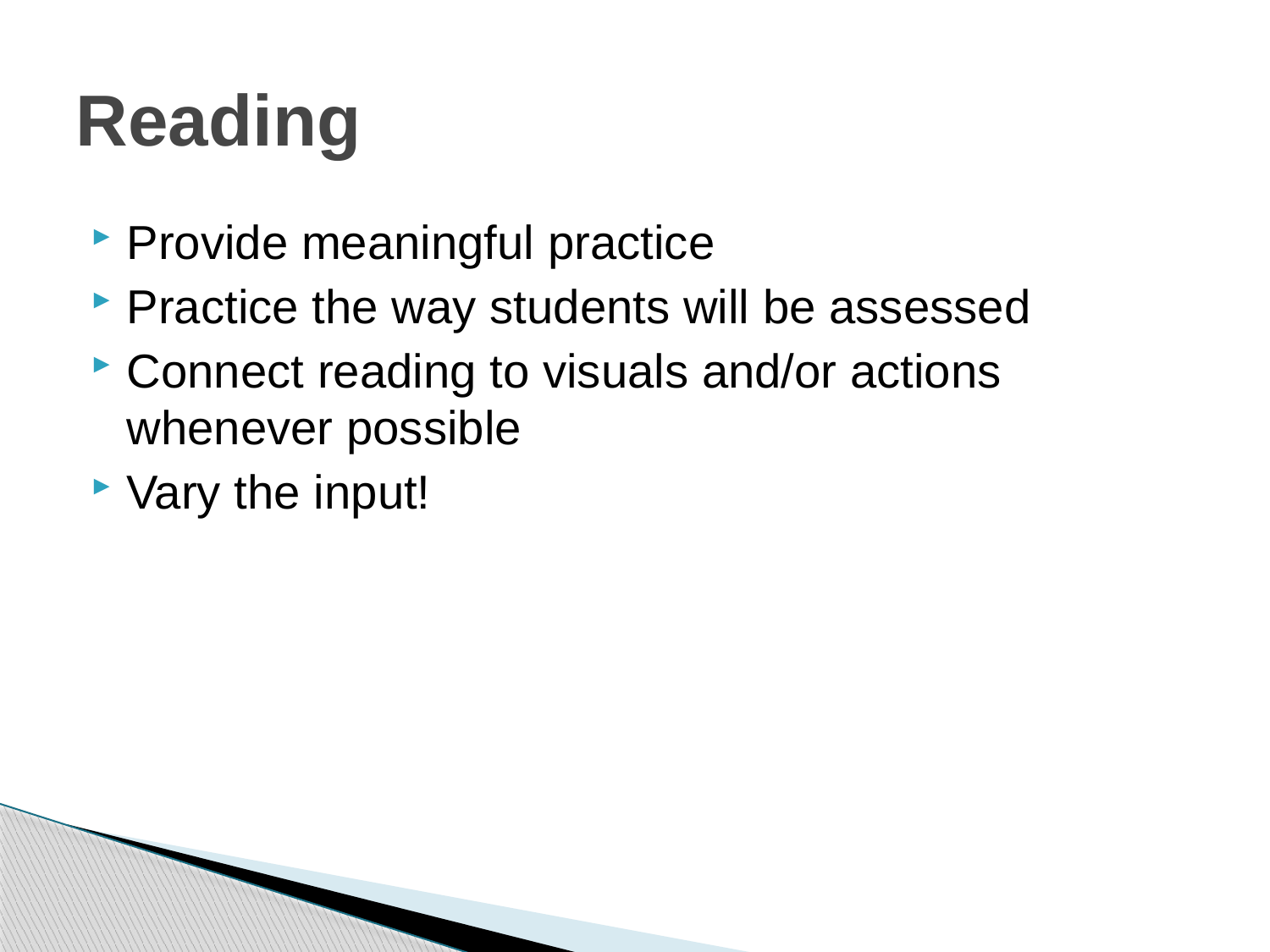

# Reading
Provide meaningful practice
Practice the way students will be assessed
Connect reading to visuals and/or actions whenever possible
Vary the input!